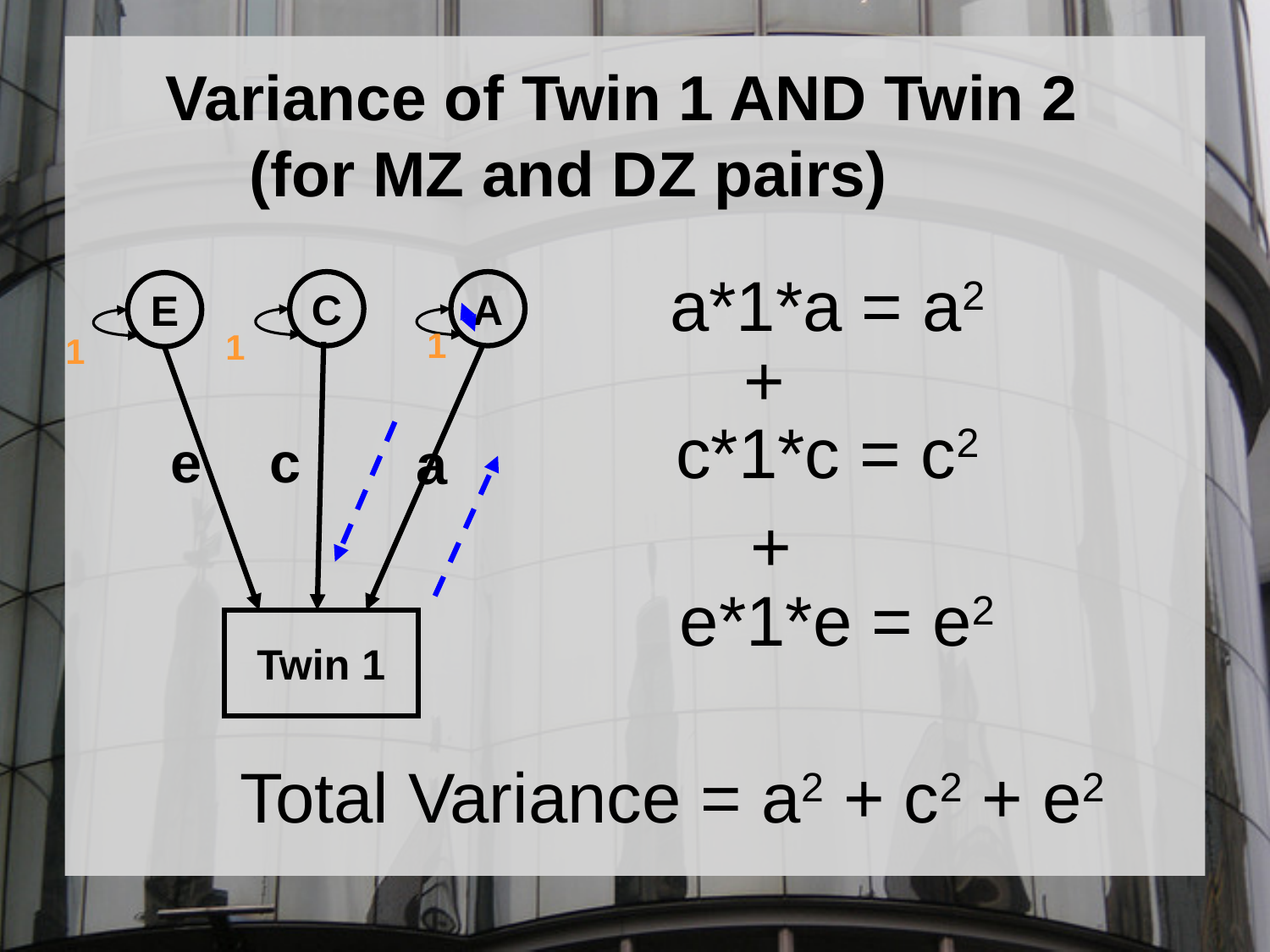

Variance of Twin 1 AND Twin 2
(for MZ and DZ pairs)
a*1*a = a2
C
A
E
1
1
1
+

c*1*c = c2
e
c

a

+
e*1*e = e2
Twin 1
Total Variance = a2 + c2 + e2